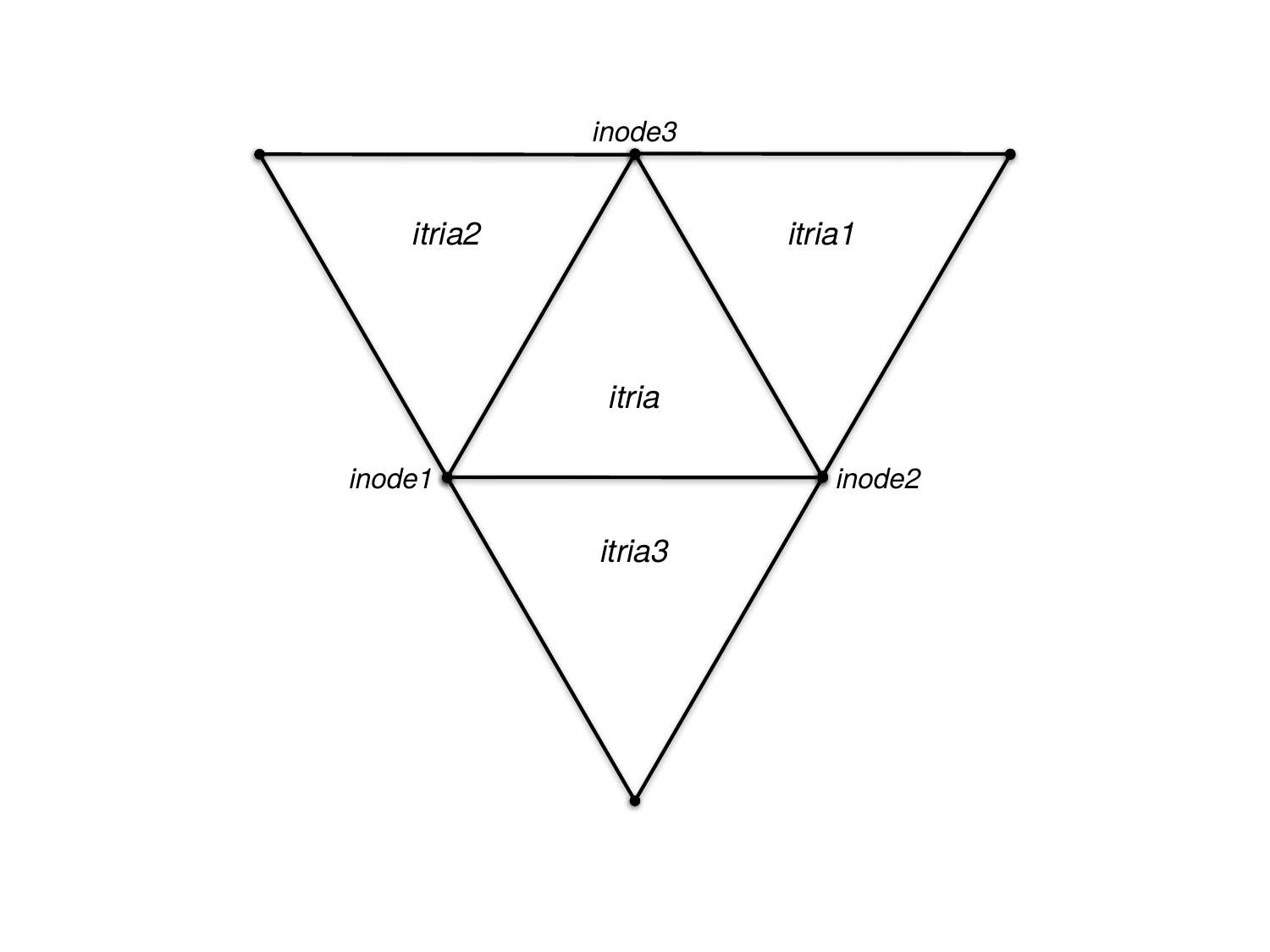

inode3
itria2
itria1
itria
inode2
inode1
itria3